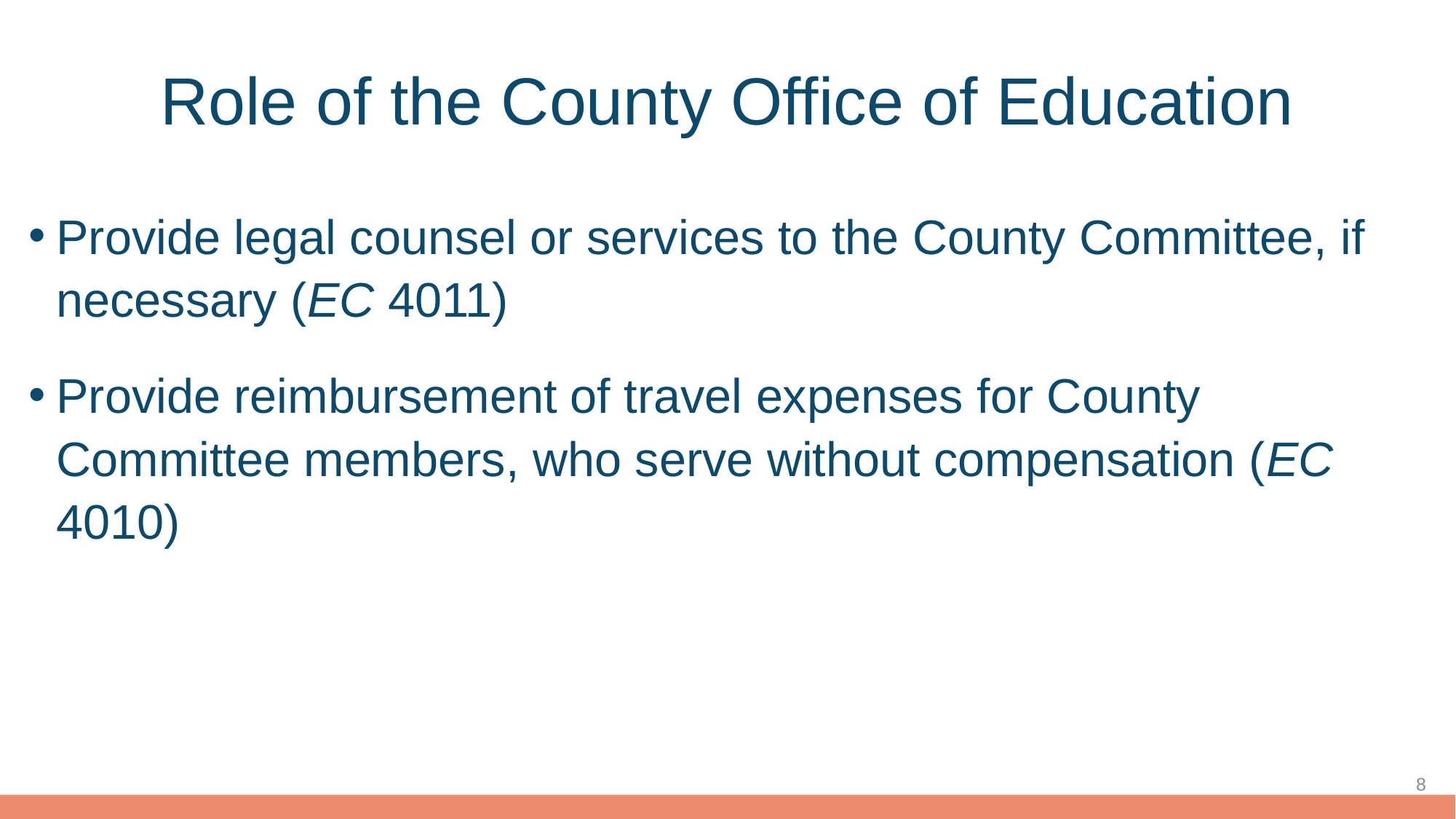

# Role of the County Office of Education
Provide legal counsel or services to the County Committee, if necessary (EC 4011)
Provide reimbursement of travel expenses for County Committee members, who serve without compensation (EC 4010)
8